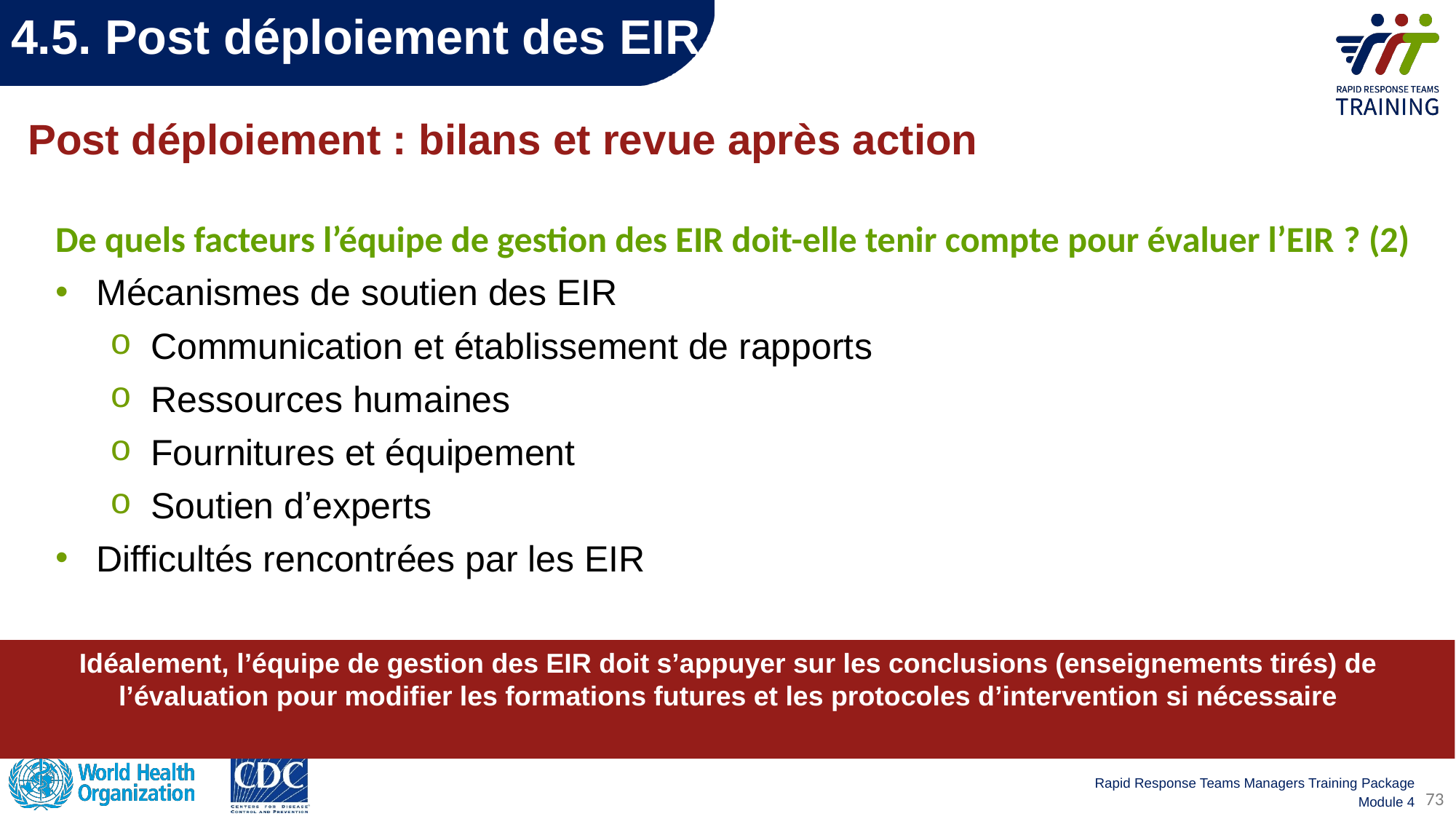

4.5. Post déploiement des EIR
# Post déploiement : bilans et revue après action
De quels facteurs l’équipe de gestion des EIR doit-elle tenir compte pour évaluer l’EIR ? (2)
Mécanismes de soutien des EIR
Communication et établissement de rapports
Ressources humaines
Fournitures et équipement
Soutien dʼexperts
Difficultés rencontrées par les EIR
Idéalement, l’équipe de gestion des EIR doit s’appuyer sur les conclusions (enseignements tirés) de l’évaluation pour modifier les formations futures et les protocoles d’intervention si nécessaire

73